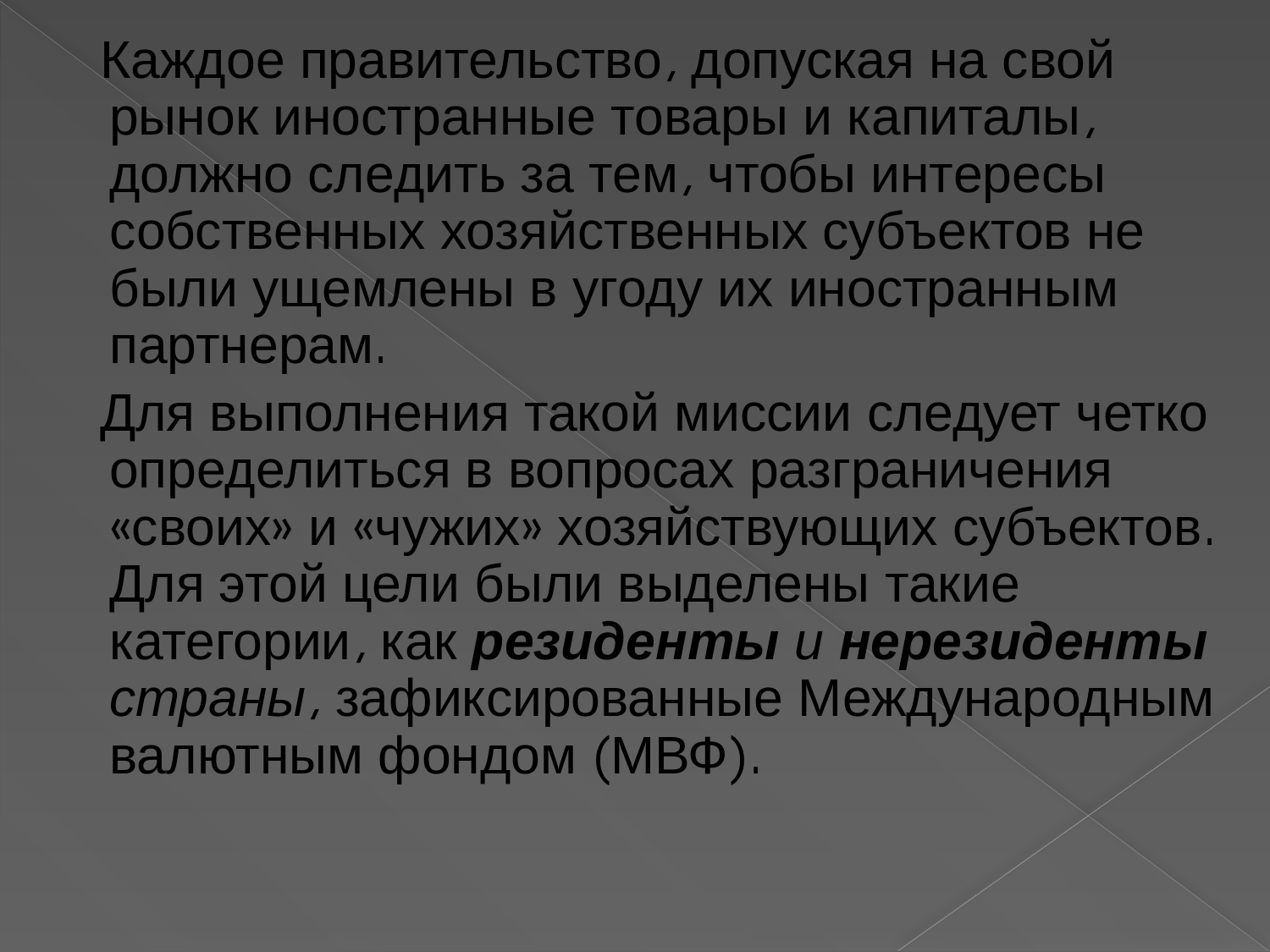

Каждое правительство, допуская на свой рынок иностранные товары и капиталы, должно следить за тем, чтобы интересы собственных хозяйственных субъектов не были ущемлены в угоду их иностранным партнерам.
   Для выполнения такой миссии следует четко определиться в вопросах разграничения «своих» и «чужих» хозяйствующих субъектов. Для этой цели были выделены такие категории, как резиденты и нерезиденты страны, зафиксированные Международным валютным фондом (МВФ).